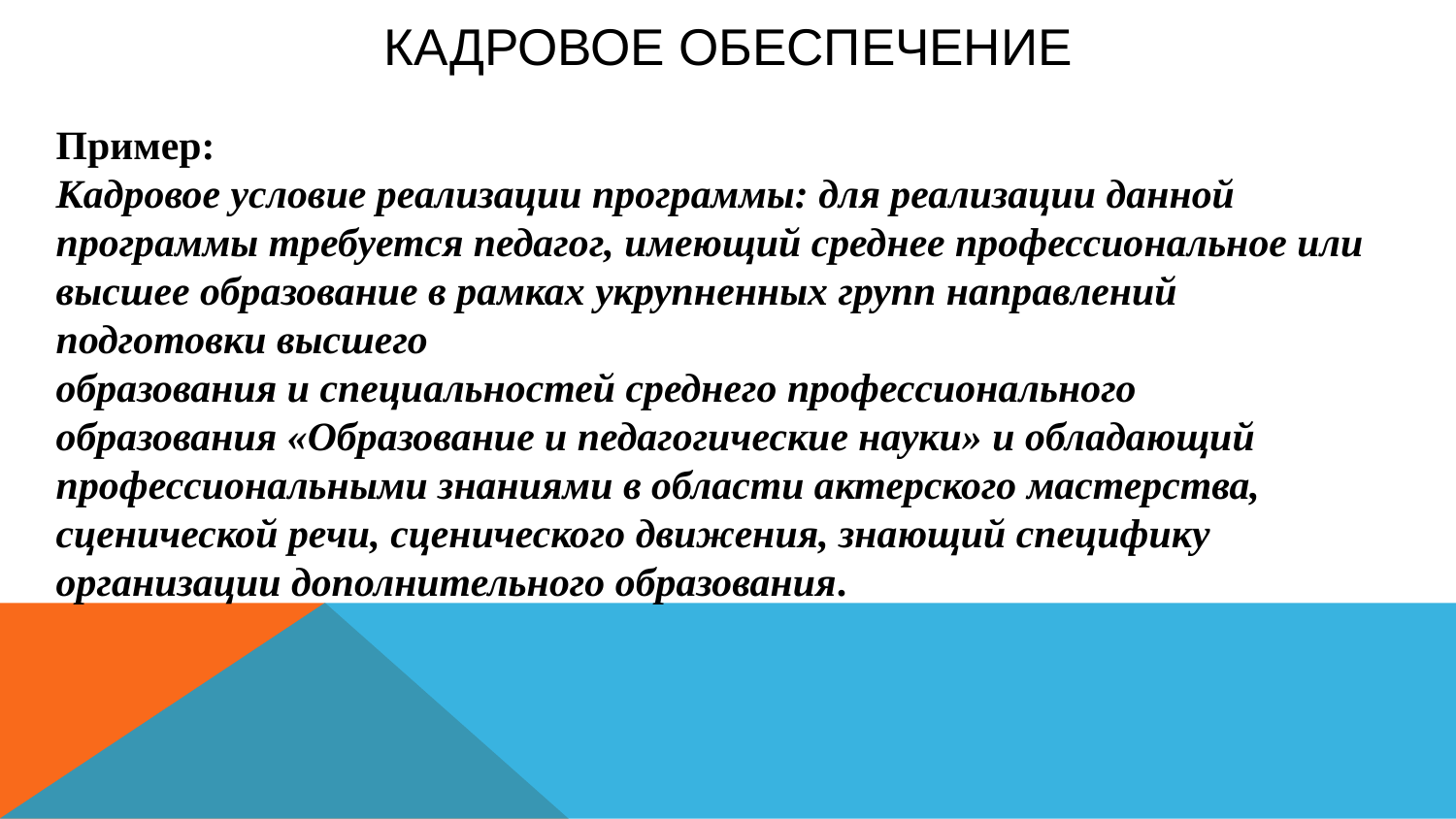

# Кадровое обеспечение
Пример:
Кадровое условие реализации программы: для реализации данной программы требуется педагог, имеющий среднее профессиональное или высшее образование в рамках укрупненных групп направлений подготовки высшего
образования и специальностей среднего профессионального образования «Образование и педагогические науки» и обладающий профессиональными знаниями в области актерского мастерства, сценической речи, сценического движения, знающий специфику организации дополнительного образования.